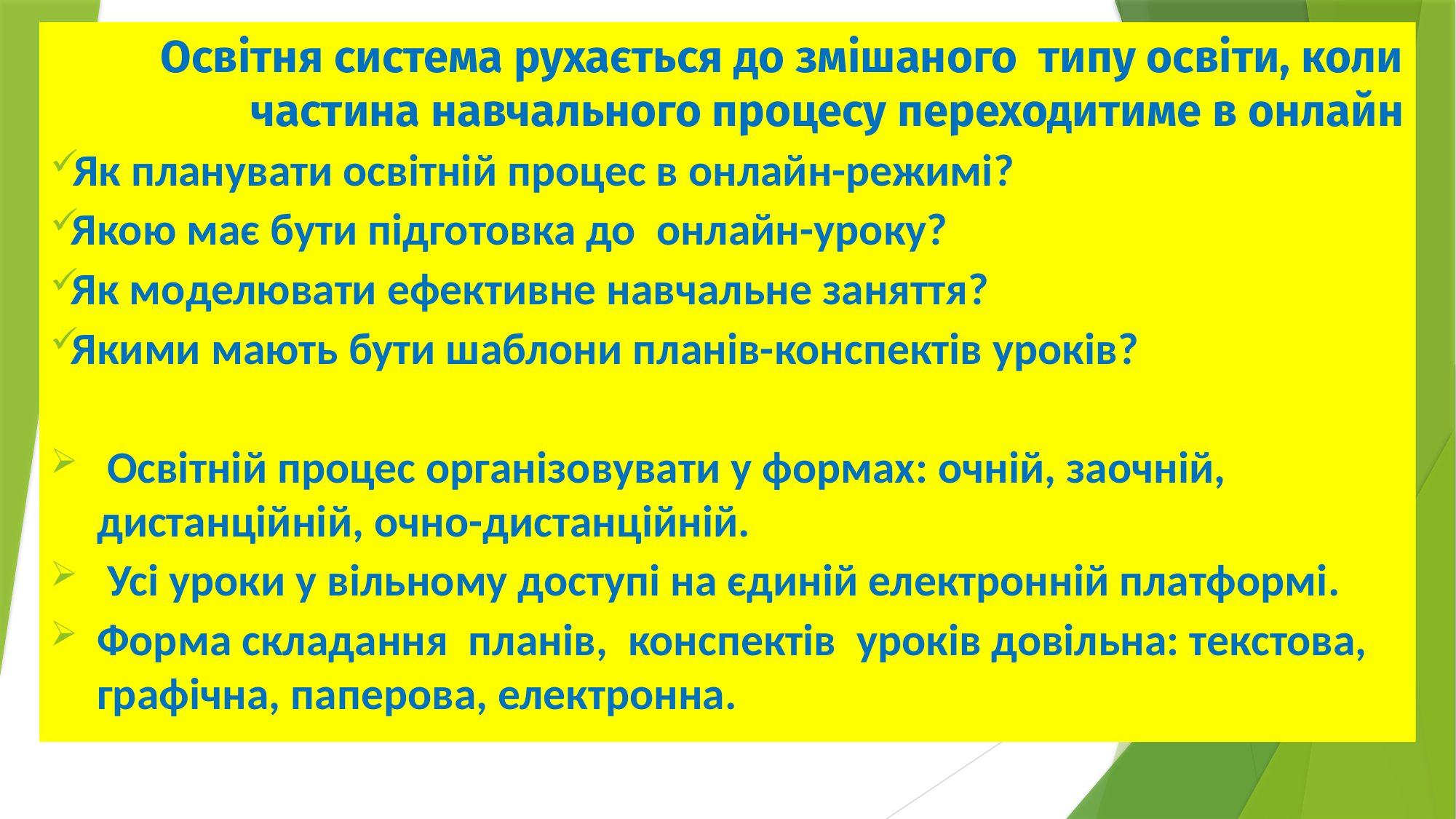

#
Освітня система рухається до змішаного  типу освіти, коли частина навчального процесу переходитиме в онлайн
 Як планувати освітній процес в онлайн-режимі?
 Якою має бути підготовка до  онлайн-уроку?
 Як моделювати ефективне навчальне заняття?
 Якими мають бути шаблони планів-конспектів уроків?

 Освітній процес організовувати у формах: очній, заочній,  дистанційній, очно-дистанційній.
 Усі уроки у вільному доступі на єдиній електронній платформі.
Форма складання  планів,  конспектів  уроків довільна: текстова, графічна, паперова, електронна.